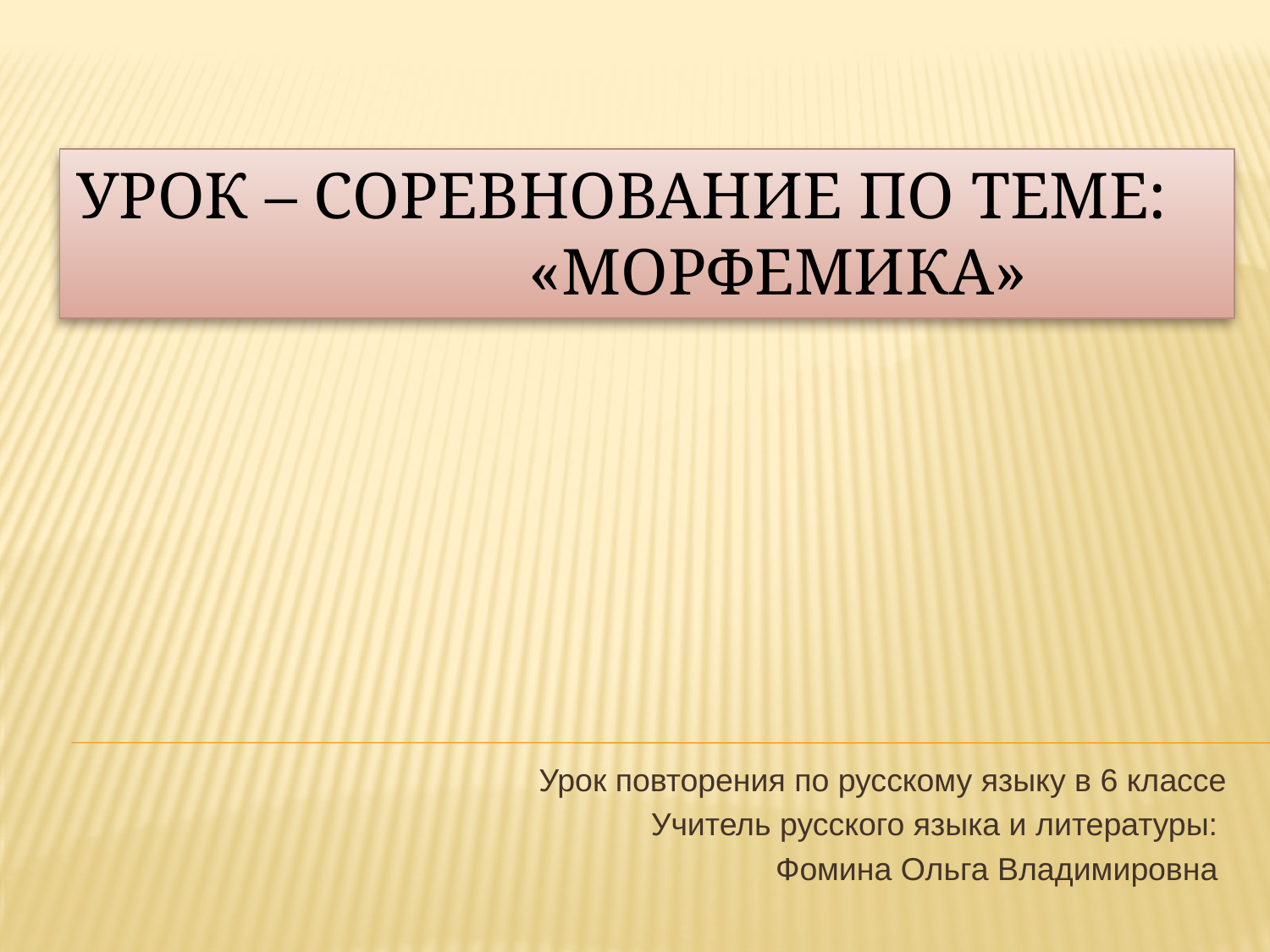

# УРОК – СОРЕВНОВАНИЕ ПО ТЕМЕ:                    «МОРФЕМИКА»
Урок повторения по русскому языку в 6 классе
Учитель русского языка и литературы:
Фомина Ольга Владимировна